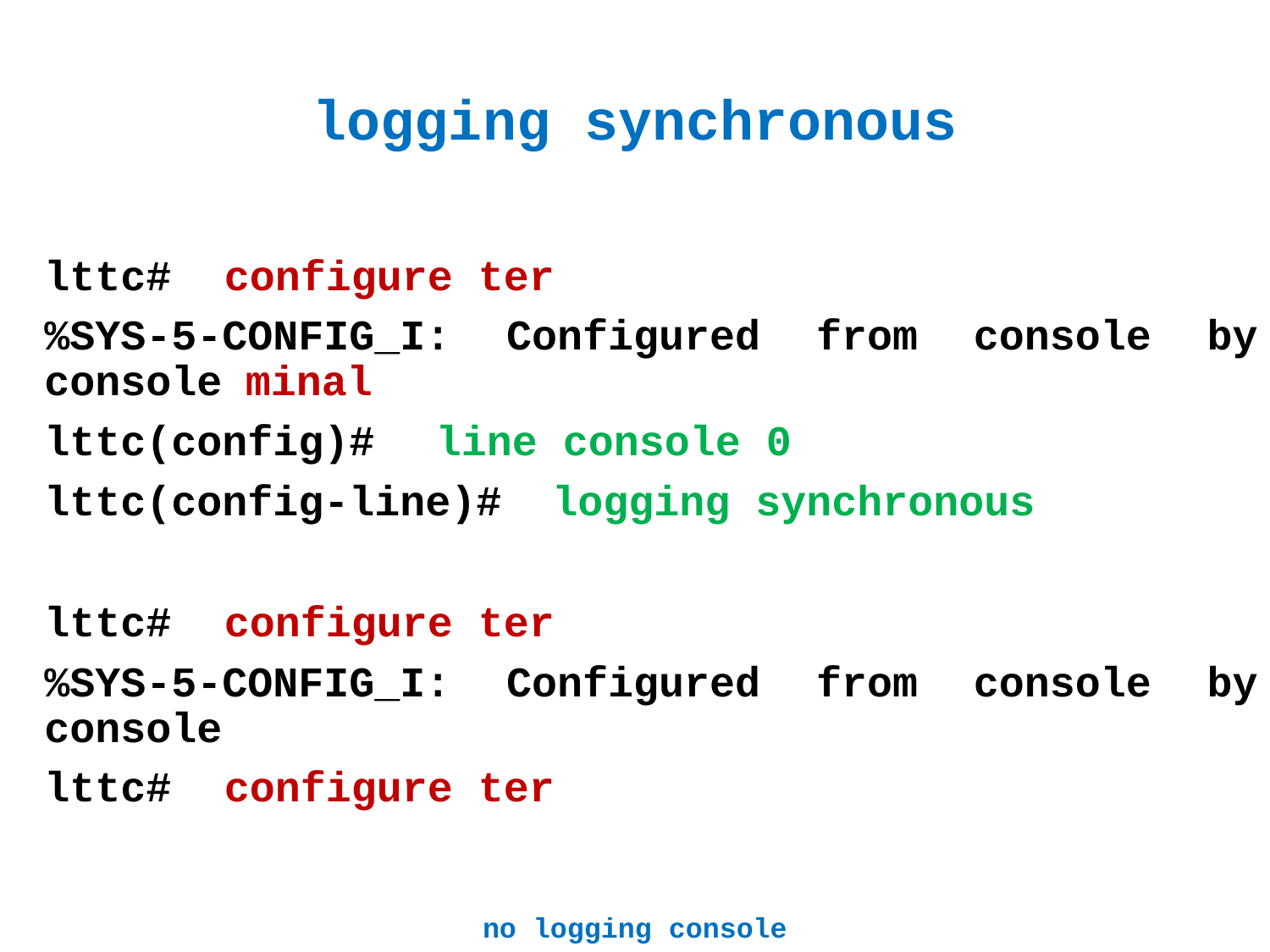

# logging synchronous
lttc#
configure ter
%SYS-5-CONFIG_I: Configured from console by console
minal
lttc(config)#
line console 0
lttc(config-line)#
logging synchronous
configure ter
lttc#
%SYS-5-CONFIG_I: Configured from console by console
configure ter
lttc#
no logging console